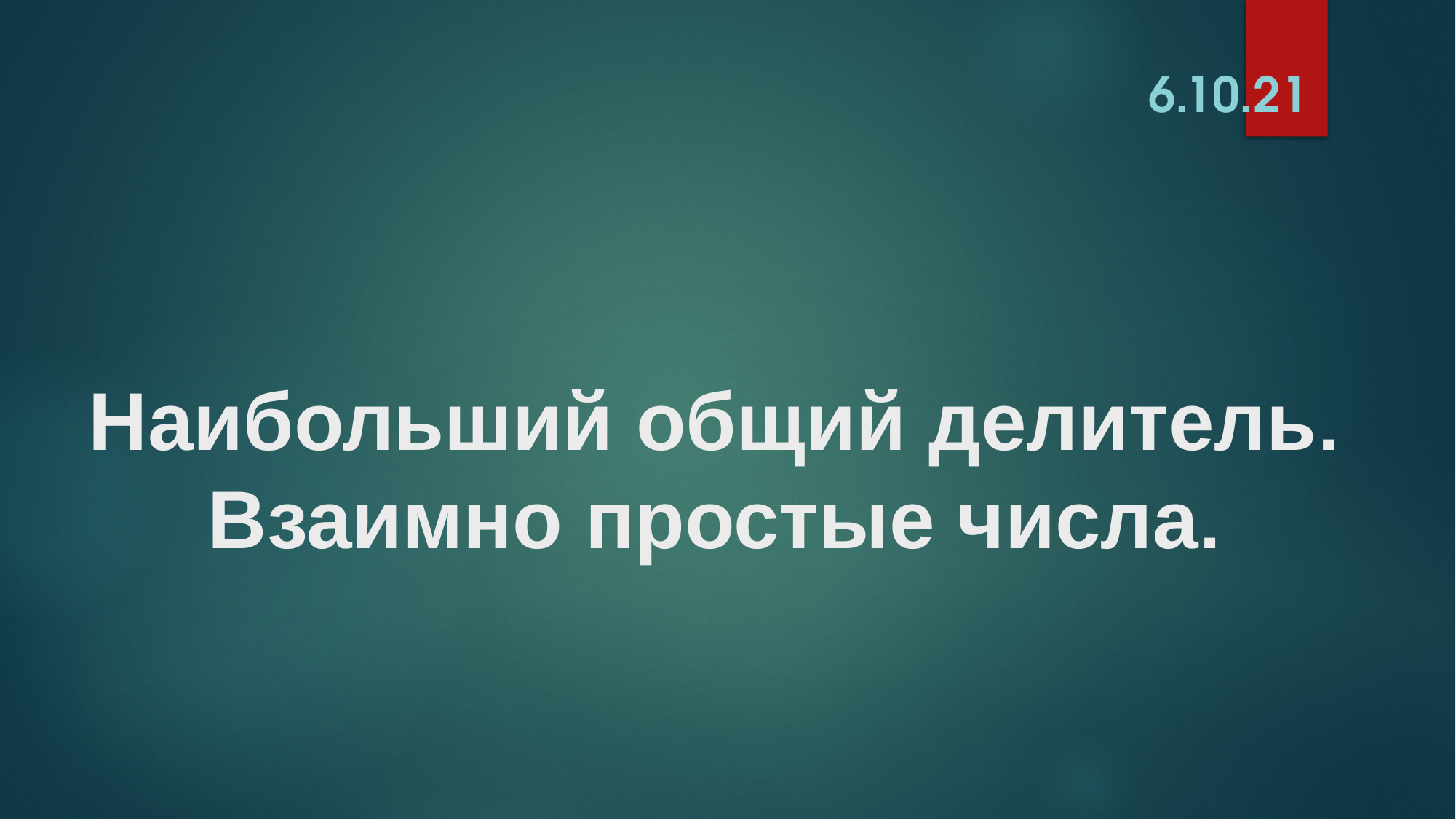

6.10.21
# Наибольший общий делитель. Взаимно простые числа.